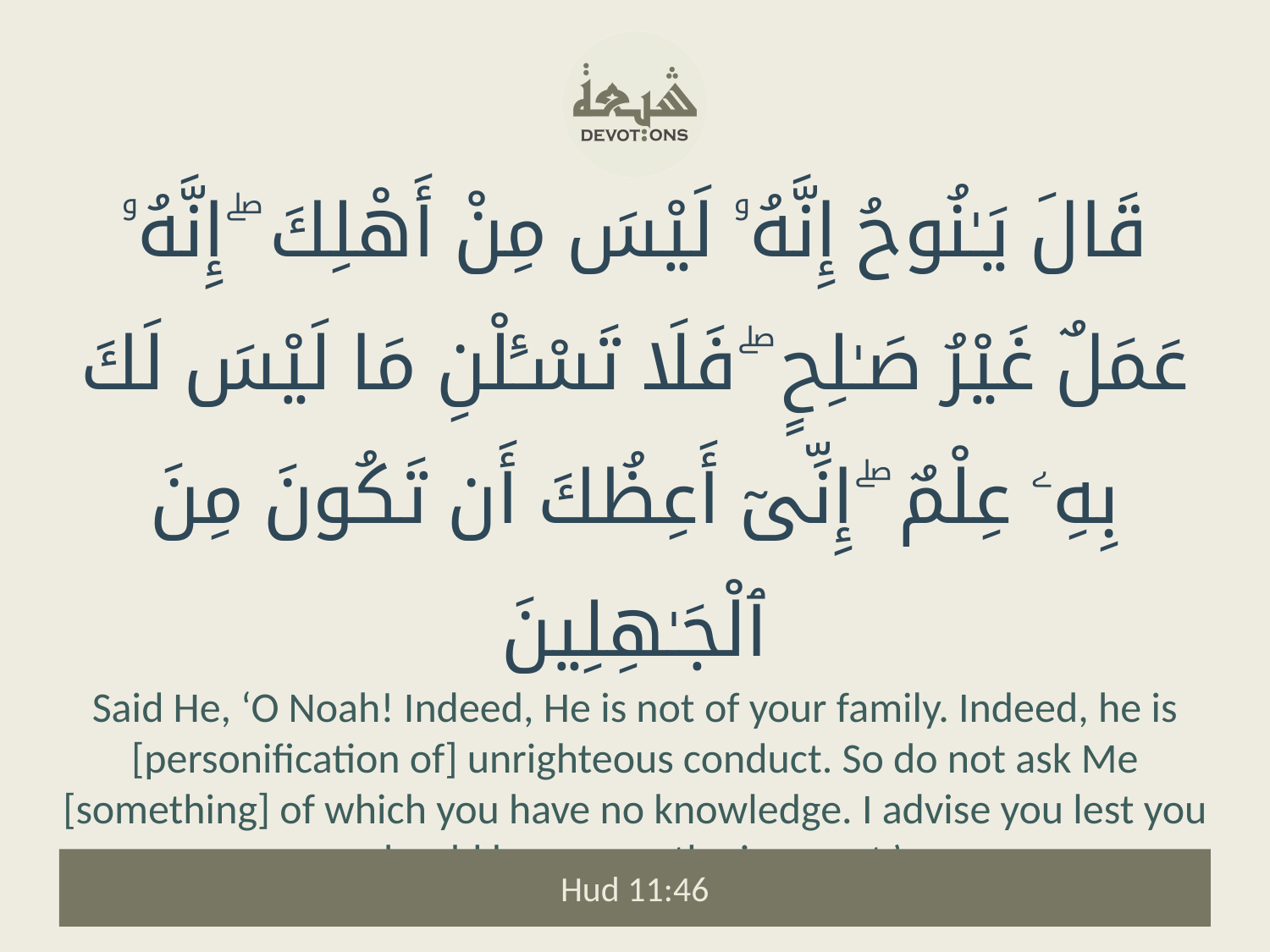

قَالَ يَـٰنُوحُ إِنَّهُۥ لَيْسَ مِنْ أَهْلِكَ ۖ إِنَّهُۥ عَمَلٌ غَيْرُ صَـٰلِحٍ ۖ فَلَا تَسْـَٔلْنِ مَا لَيْسَ لَكَ بِهِۦ عِلْمٌ ۖ إِنِّىٓ أَعِظُكَ أَن تَكُونَ مِنَ ٱلْجَـٰهِلِينَ
Said He, ‘O Noah! Indeed, He is not of your family. Indeed, he is [personification of] unrighteous conduct. So do not ask Me [something] of which you have no knowledge. I advise you lest you should be among the ignorant.’
Hud 11:46